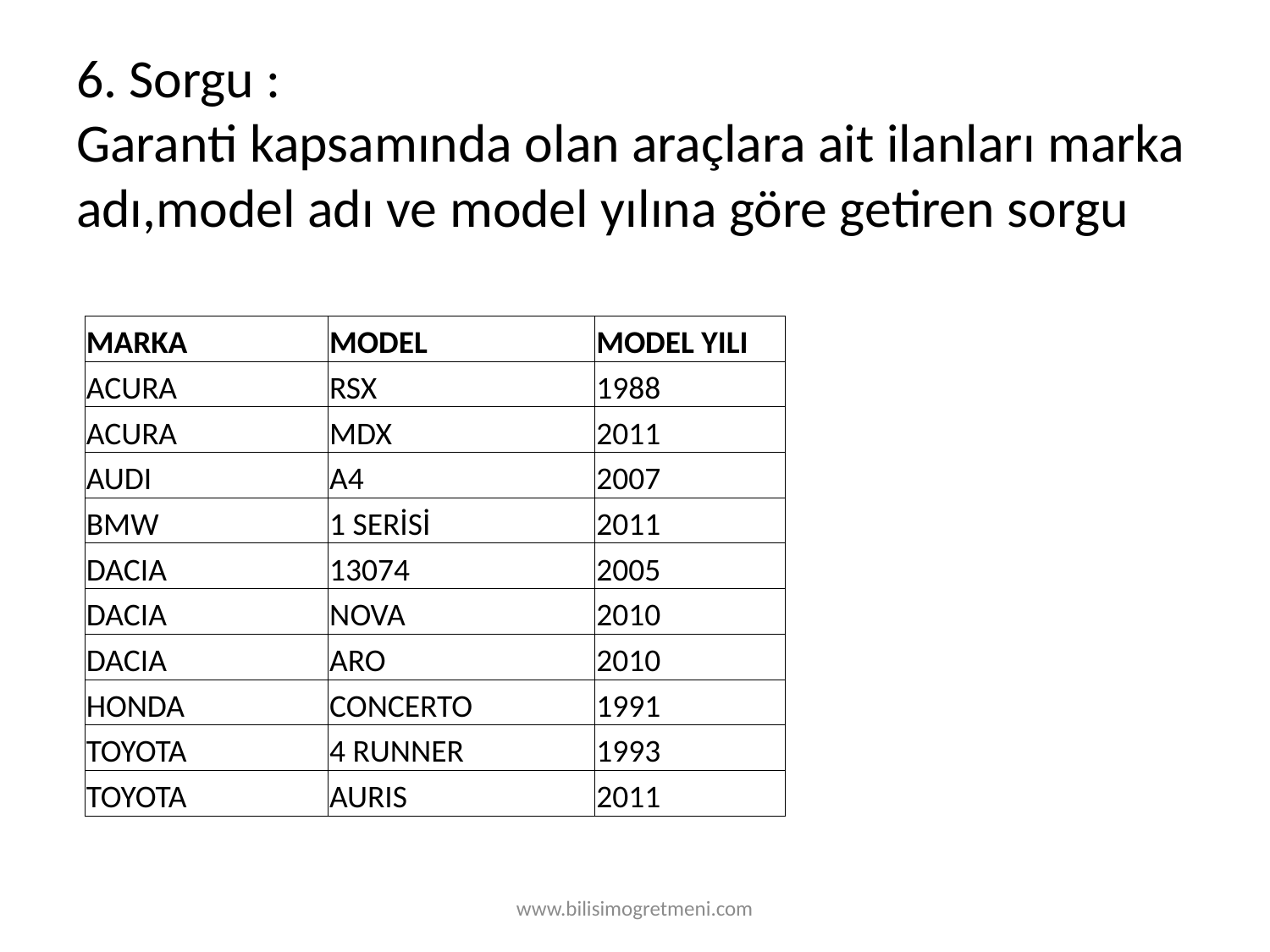

# 6. Sorgu : Garanti kapsamında olan araçlara ait ilanları marka adı,model adı ve model yılına göre getiren sorgu
| MARKA | MODEL | MODEL YILI |
| --- | --- | --- |
| ACURA | RSX | 1988 |
| ACURA | MDX | 2011 |
| AUDI | A4 | 2007 |
| BMW | 1 SERİSİ | 2011 |
| DACIA | 13074 | 2005 |
| DACIA | NOVA | 2010 |
| DACIA | ARO | 2010 |
| HONDA | CONCERTO | 1991 |
| TOYOTA | 4 RUNNER | 1993 |
| TOYOTA | AURIS | 2011 |
www.bilisimogretmeni.com